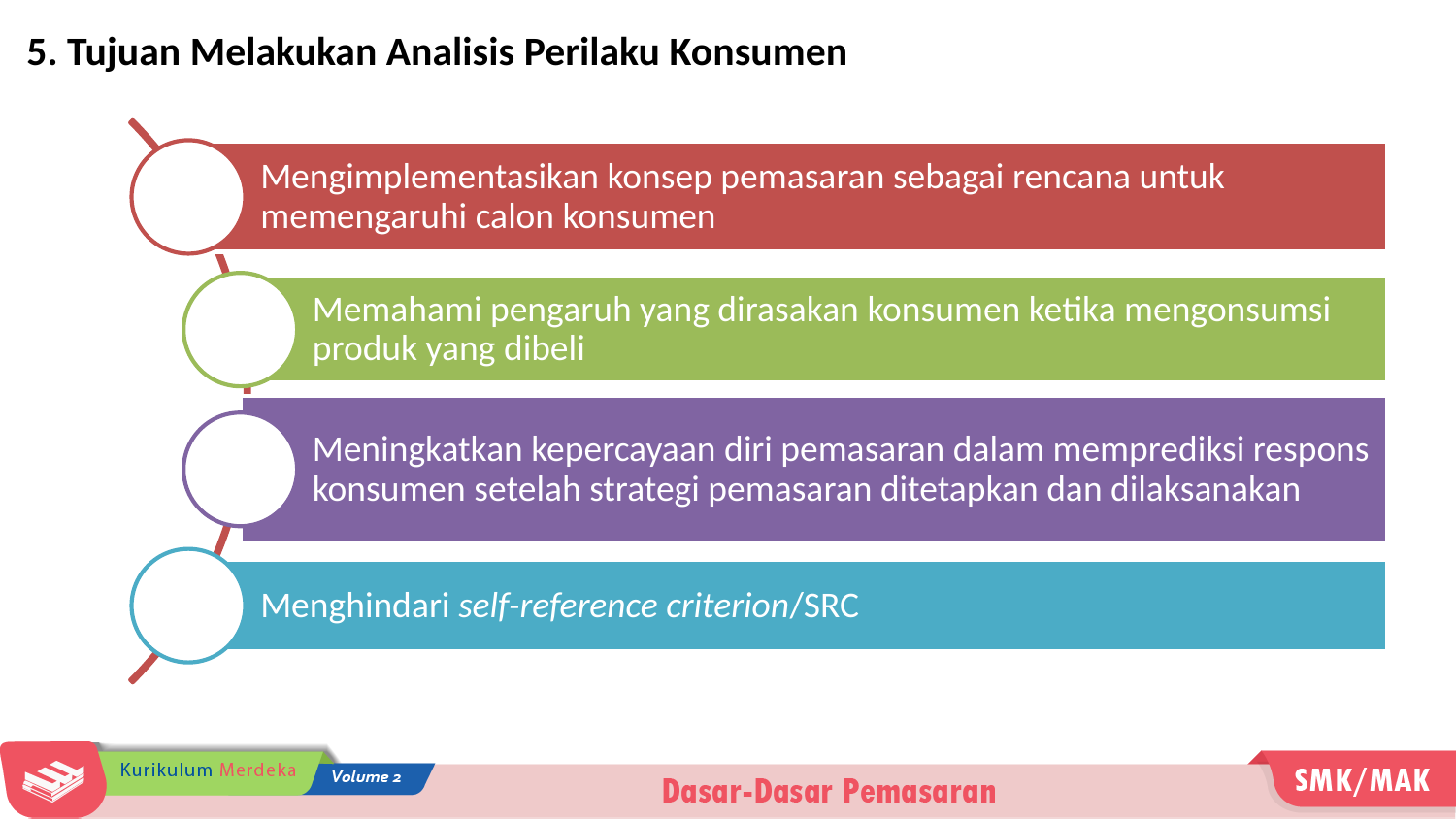

5. Tujuan Melakukan Analisis Perilaku Konsumen
Mengimplementasikan konsep pemasaran sebagai rencana untuk memengaruhi calon konsumen
Memahami pengaruh yang dirasakan konsumen ketika mengonsumsi produk yang dibeli
Meningkatkan kepercayaan diri pemasaran dalam memprediksi respons konsumen setelah strategi pemasaran ditetapkan dan dilaksanakan
Menghindari self-reference criterion/SRC